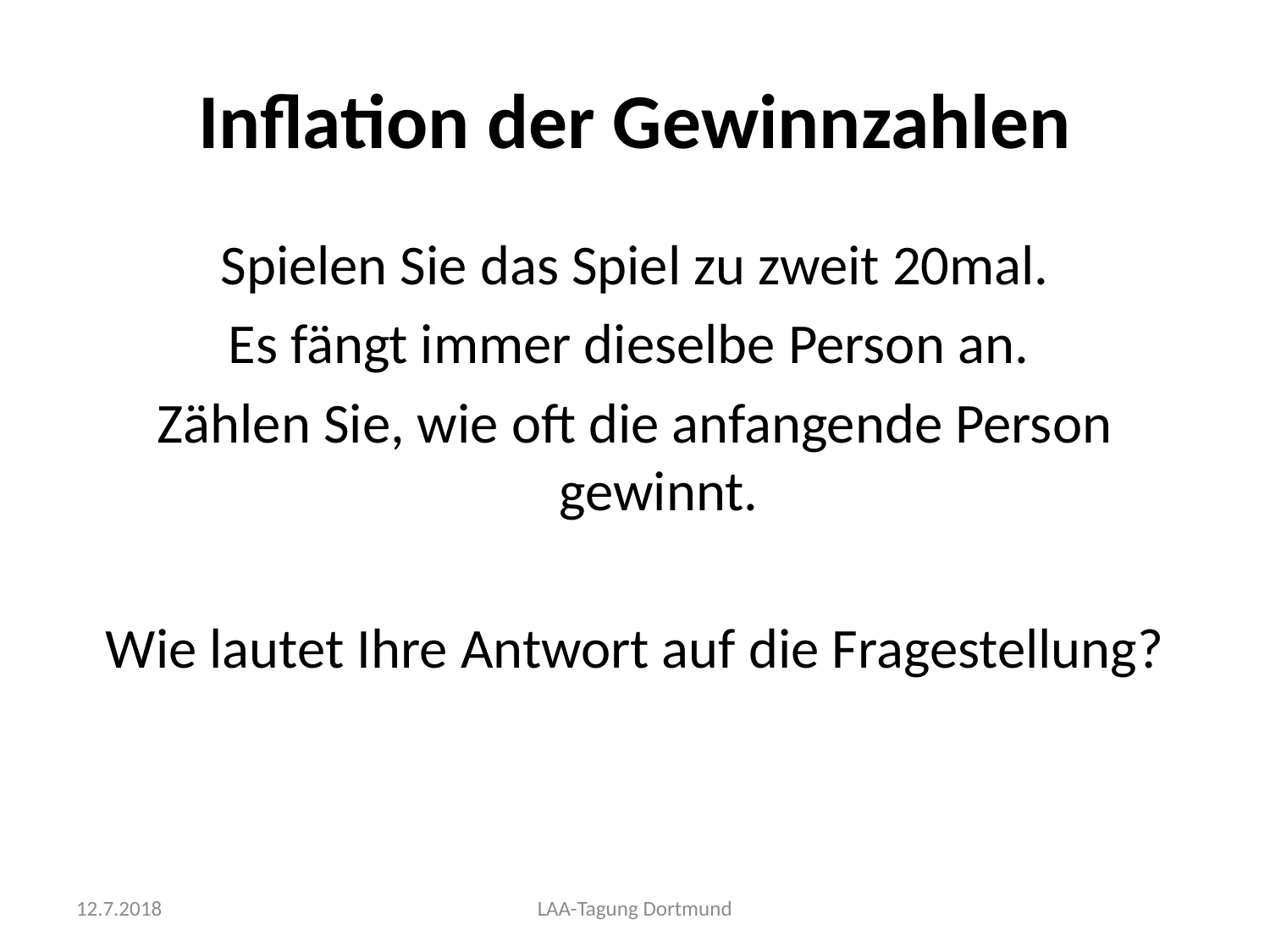

# Inflation der Gewinnzahlen
Spielen Sie das Spiel zu zweit 20mal.
Es fängt immer dieselbe Person an.
Zählen Sie, wie oft die anfangende Person gewinnt.

Wie lautet Ihre Antwort auf die Fragestellung?
12.7.2018
LAA-Tagung Dortmund